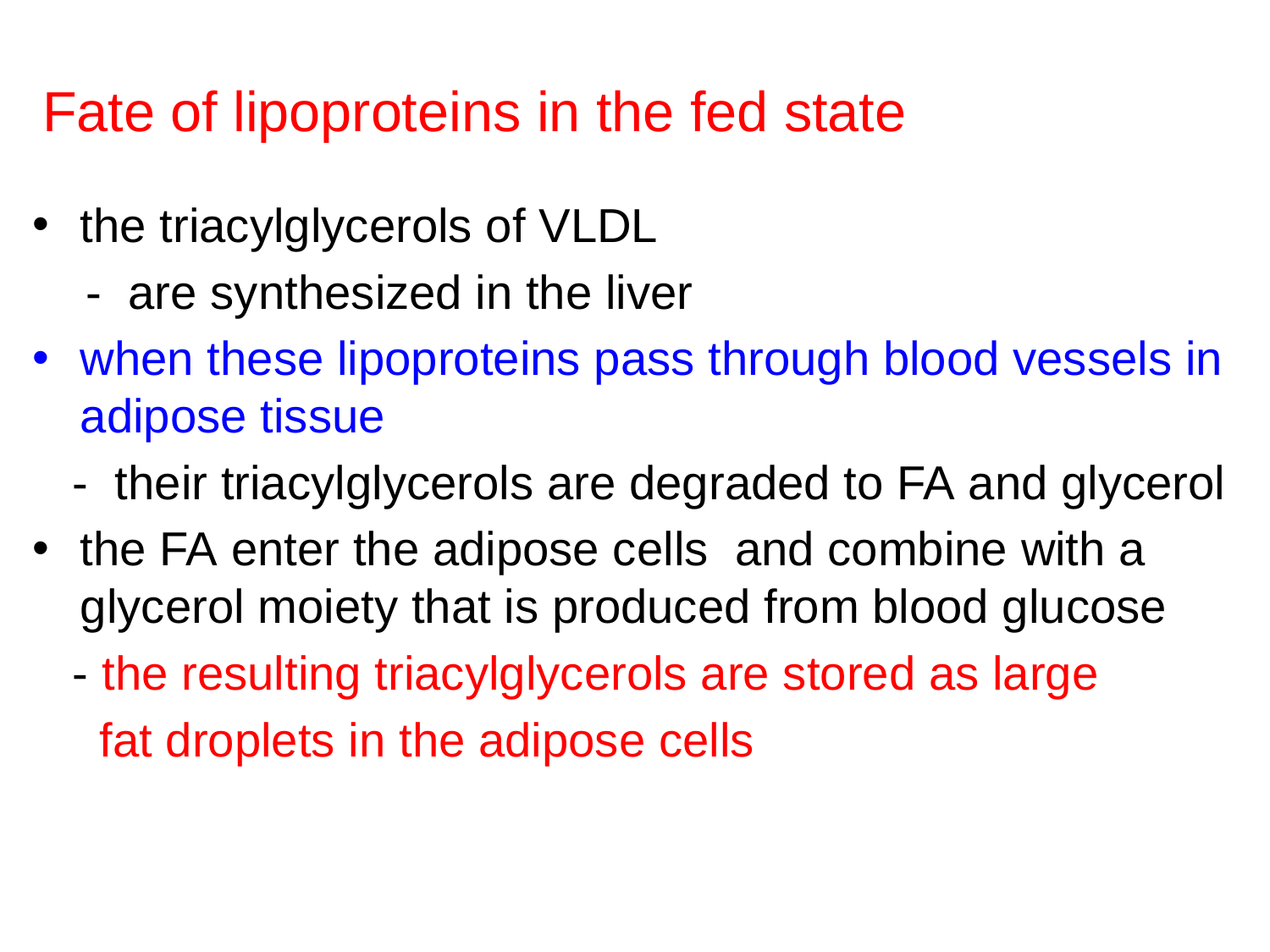

# Fate of lipoproteins in the fed state
the triacylglycerols of VLDL
    -  are synthesized in the liver
when these lipoproteins pass through blood vessels in adipose tissue
   -  their triacylglycerols are degraded to FA and glycerol
the FA enter the adipose cells  and combine with a glycerol moiety that is produced from blood glucose
   - the resulting triacylglycerols are stored as large
     fat droplets in the adipose cells